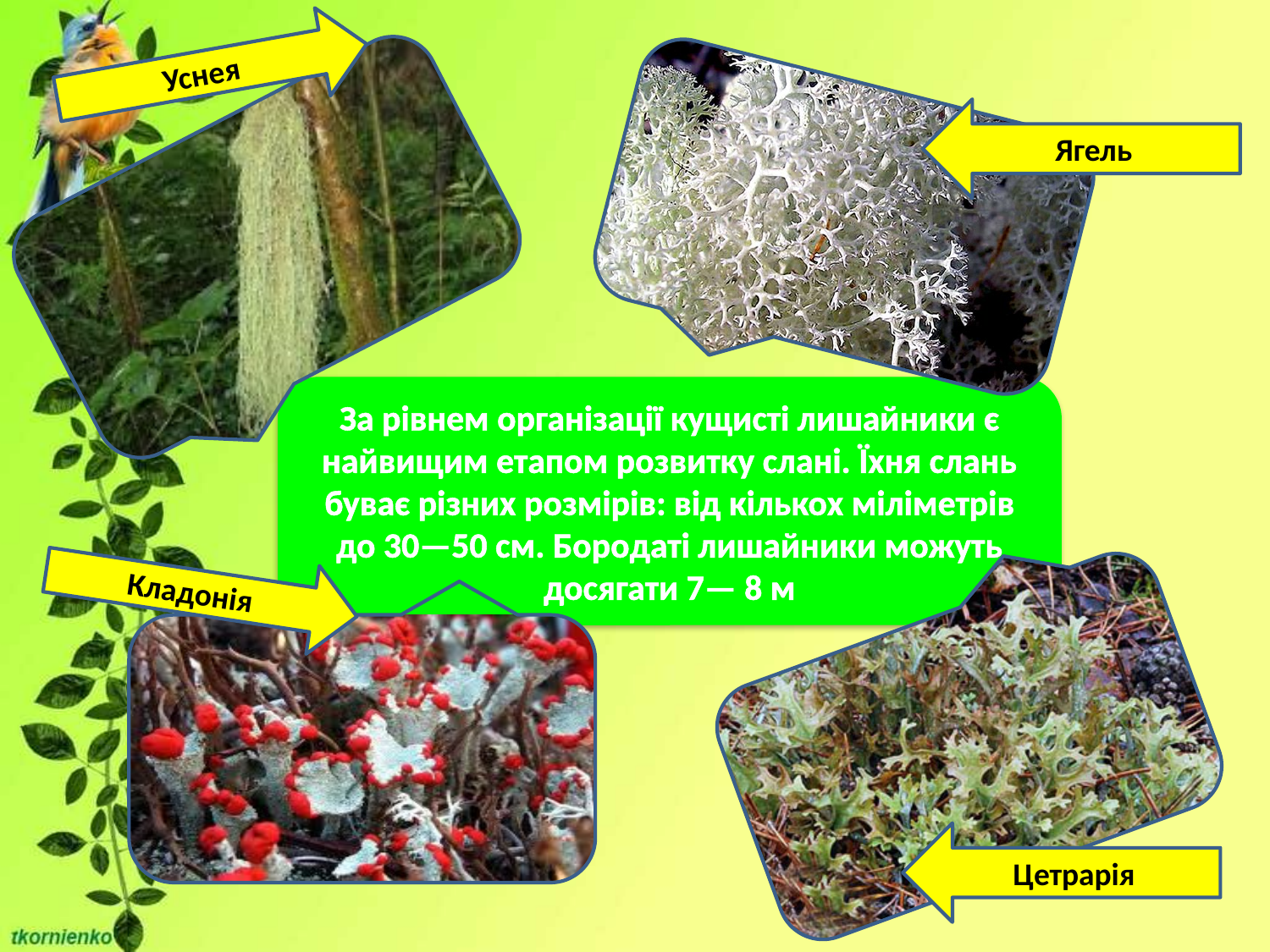

Уснея

Ягель

За рівнем організації кущисті лишайники є найвищим етапом розвитку слані. Їхня слань буває різних розмірів: від кількох міліметрів до 30—50 см. Бородаті лишайники можуть досягати 7— 8 м
Кладонія

Цетрарія